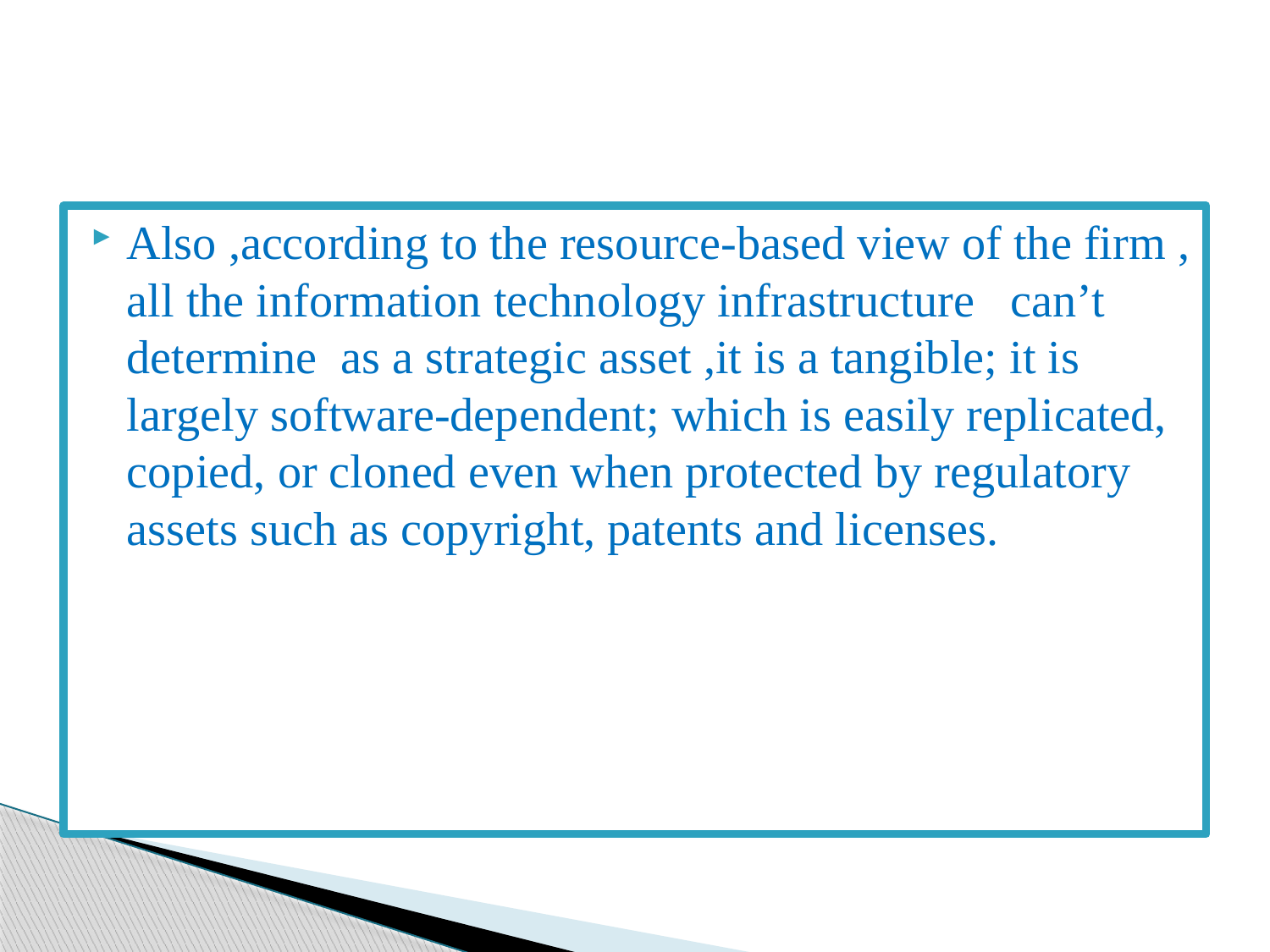

#
Also ,according to the resource-based view of the firm , all the information technology infrastructure   can’t determine  as a strategic asset ,it is a tangible; it is largely software-dependent; which is easily replicated, copied, or cloned even when protected by regulatory assets such as copyright, patents and licenses.